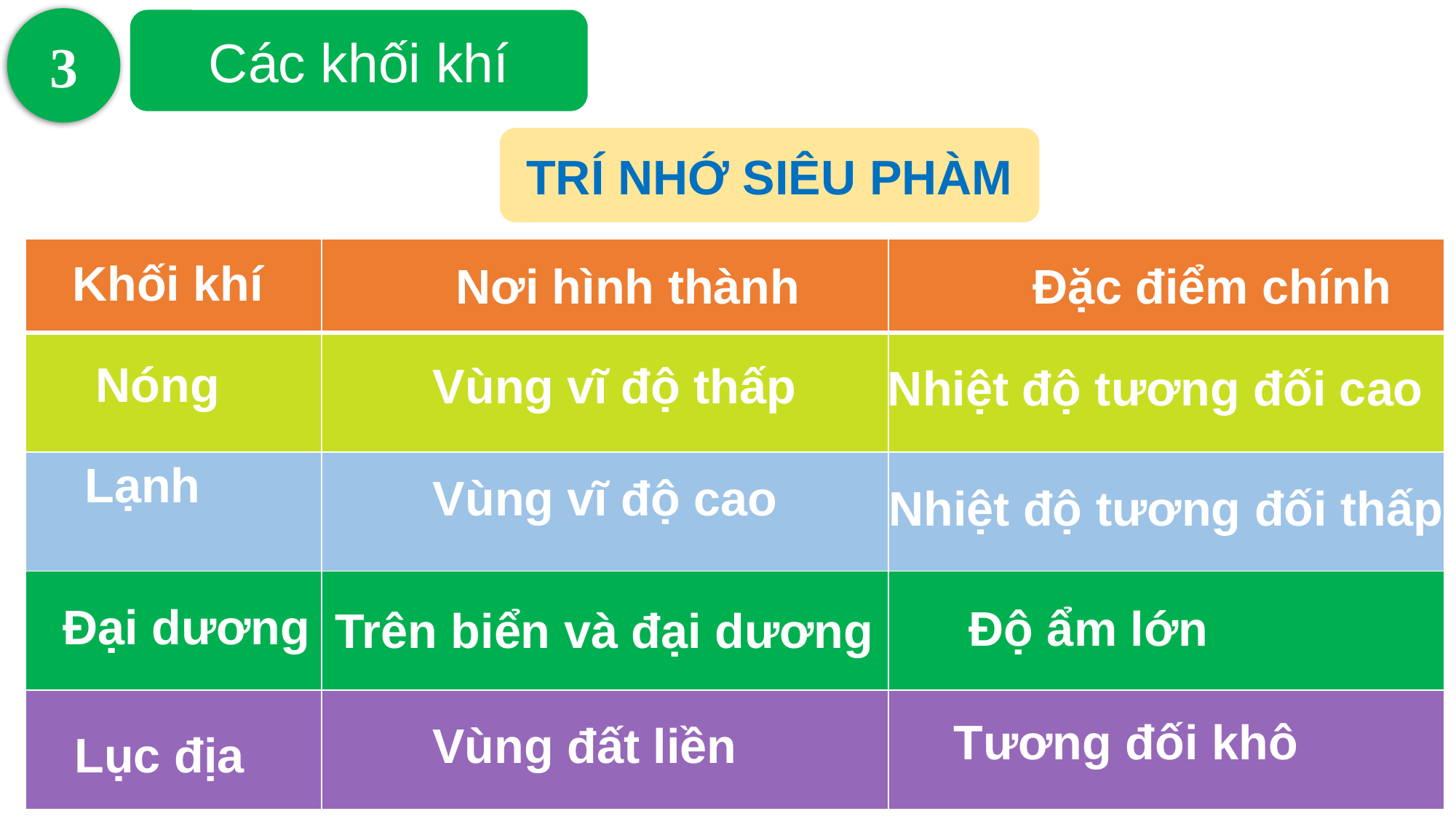

3
Các khối khí
TRÍ NHỚ SIÊU PHÀM
|  |  |  |
| --- | --- | --- |
|  |  |  |
|  |  |  |
|  |  |  |
|  |  |  |
Khối khí
Nơi hình thành
Đặc điểm chính
Nóng
Vùng vĩ độ thấp
Nhiệt độ tương đối cao
Lạnh
Vùng vĩ độ cao
Nhiệt độ tương đối thấp
Đại dương
Độ ẩm lớn
Trên biển và đại dương
Tương đối khô
Vùng đất liền
Lục địa